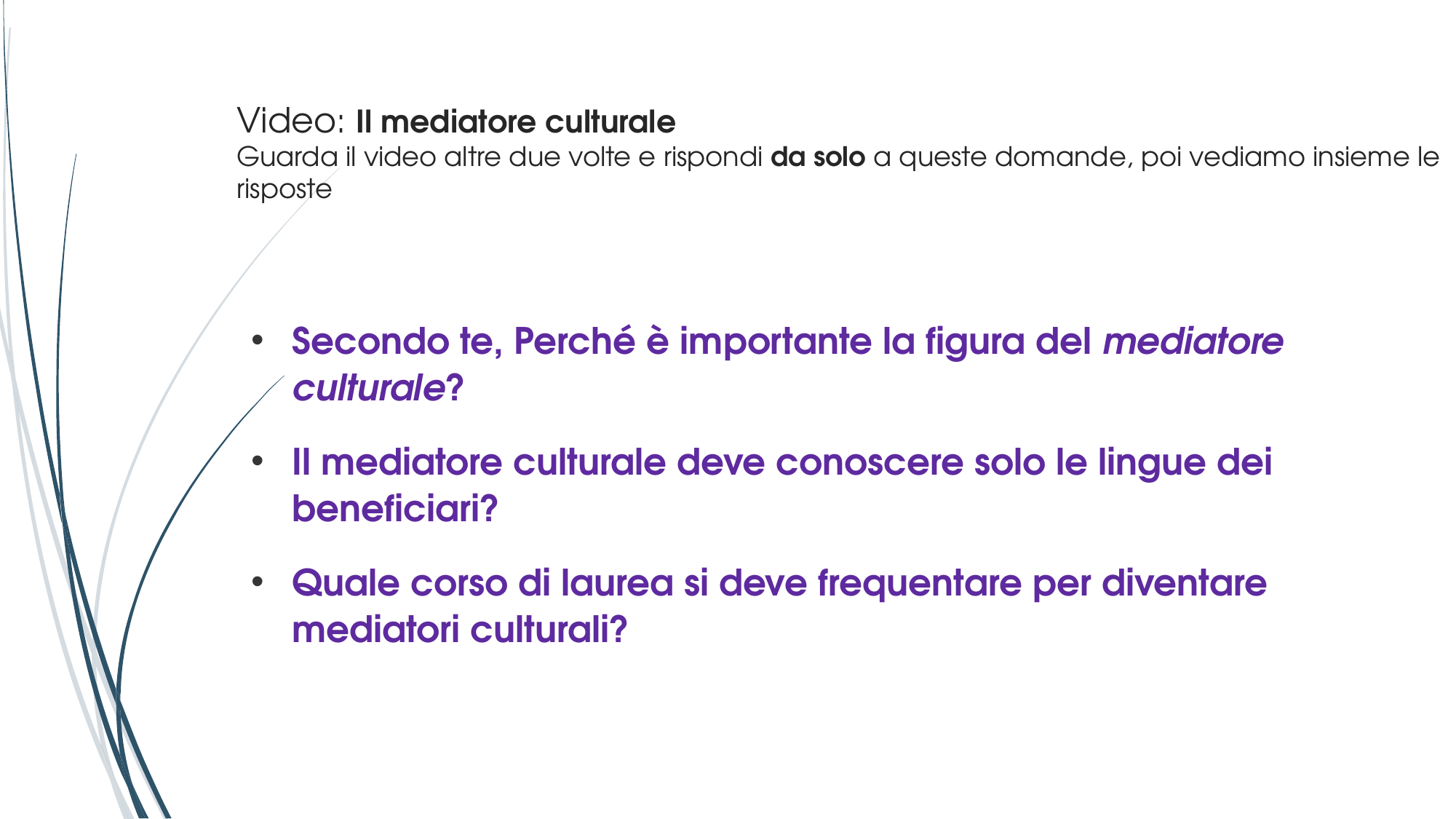

# Video: Il mediatore culturale Guarda il video altre due volte e rispondi da solo a queste domande, poi vediamo insieme le risposte
Secondo te, Perché è importante la figura del mediatore culturale?
Il mediatore culturale deve conoscere solo le lingue dei beneficiari?
Quale corso di laurea si deve frequentare per diventare mediatori culturali?